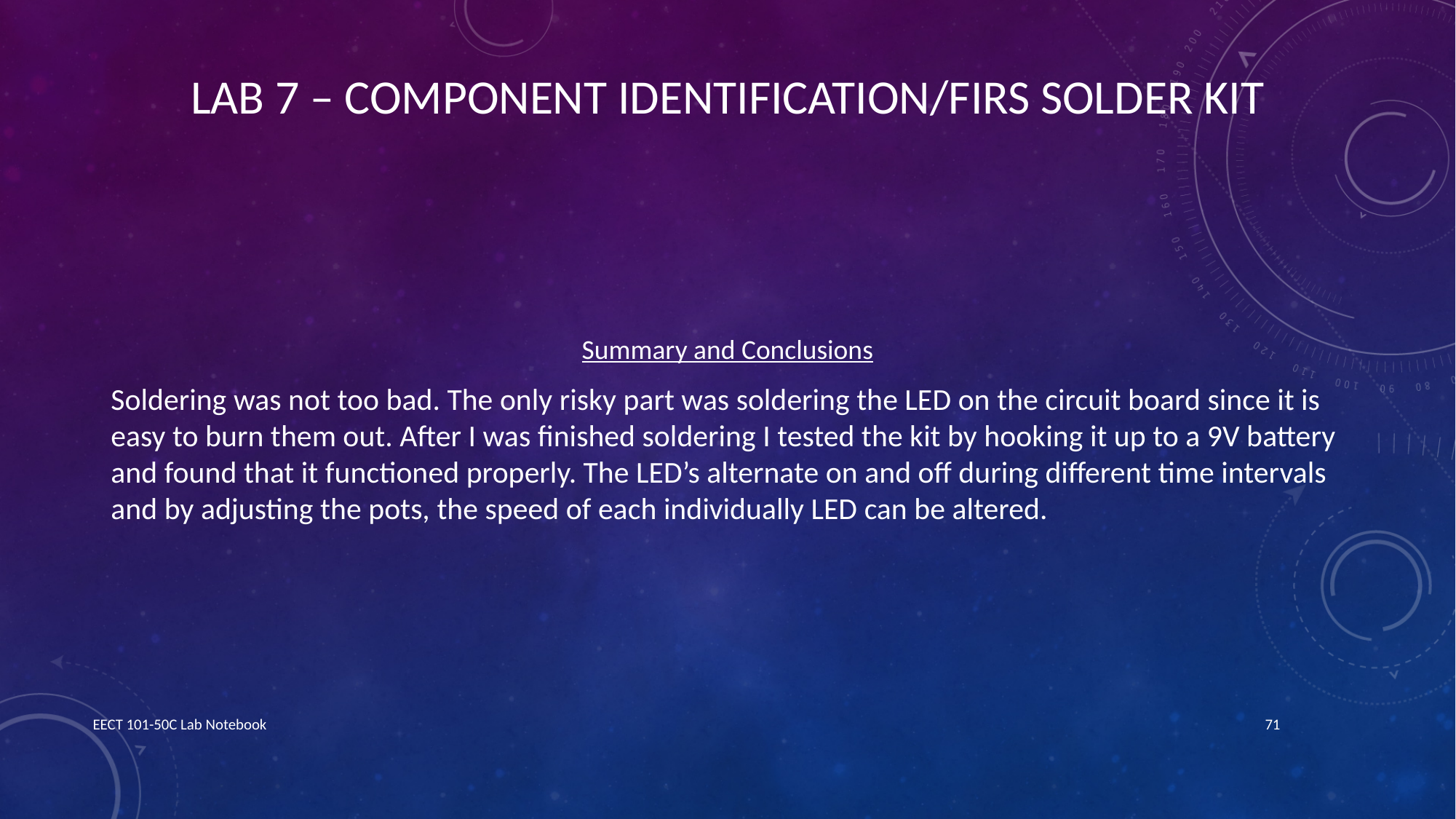

# Lab 7 – Component Identification/Firs solder kit
Summary and Conclusions
Soldering was not too bad. The only risky part was soldering the LED on the circuit board since it is easy to burn them out. After I was finished soldering I tested the kit by hooking it up to a 9V battery and found that it functioned properly. The LED’s alternate on and off during different time intervals and by adjusting the pots, the speed of each individually LED can be altered.

EECT 101-50C Lab Notebook
71